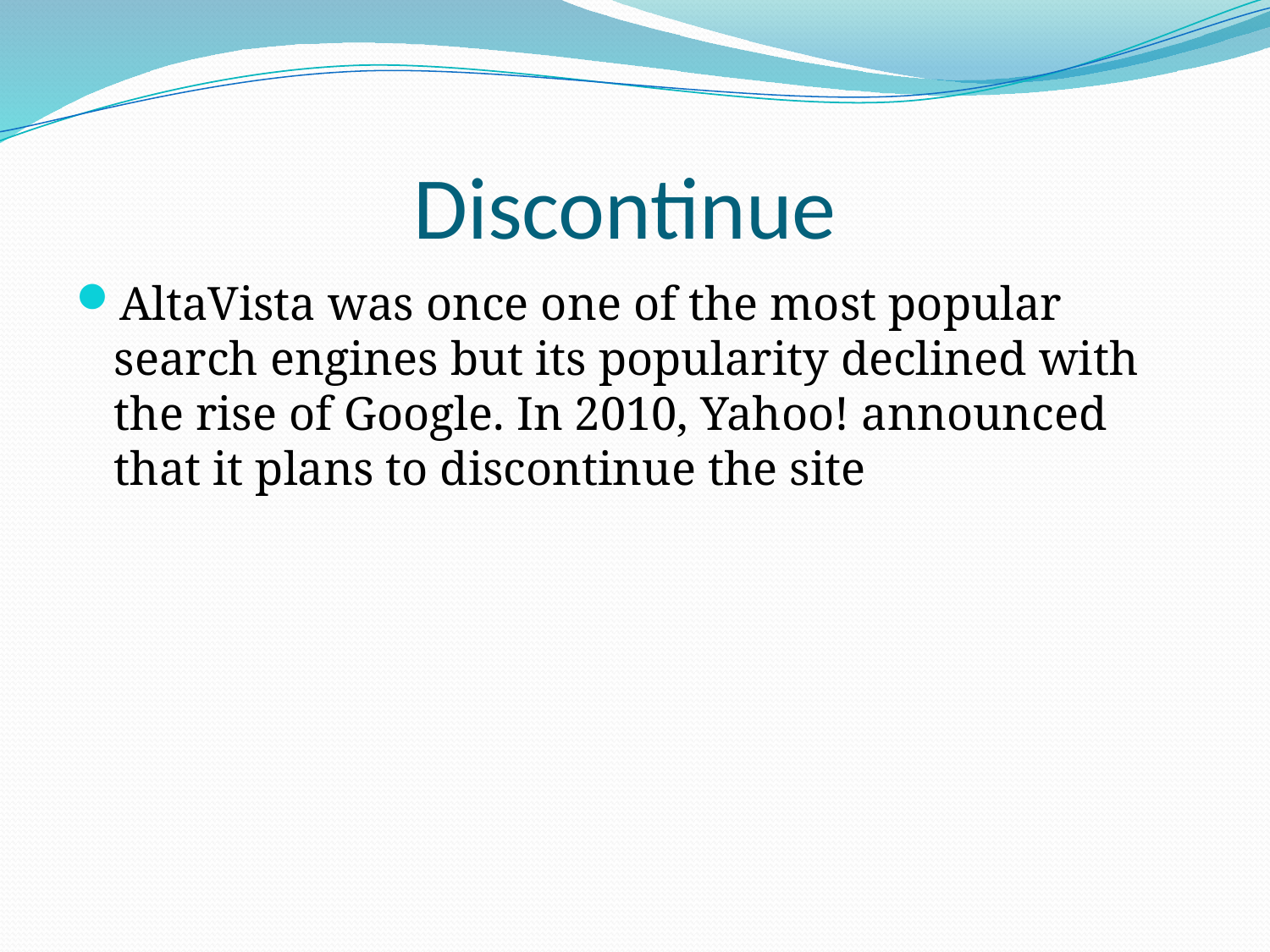

# Discontinue
AltaVista was once one of the most popular search engines but its popularity declined with the rise of Google. In 2010, Yahoo! announced that it plans to discontinue the site